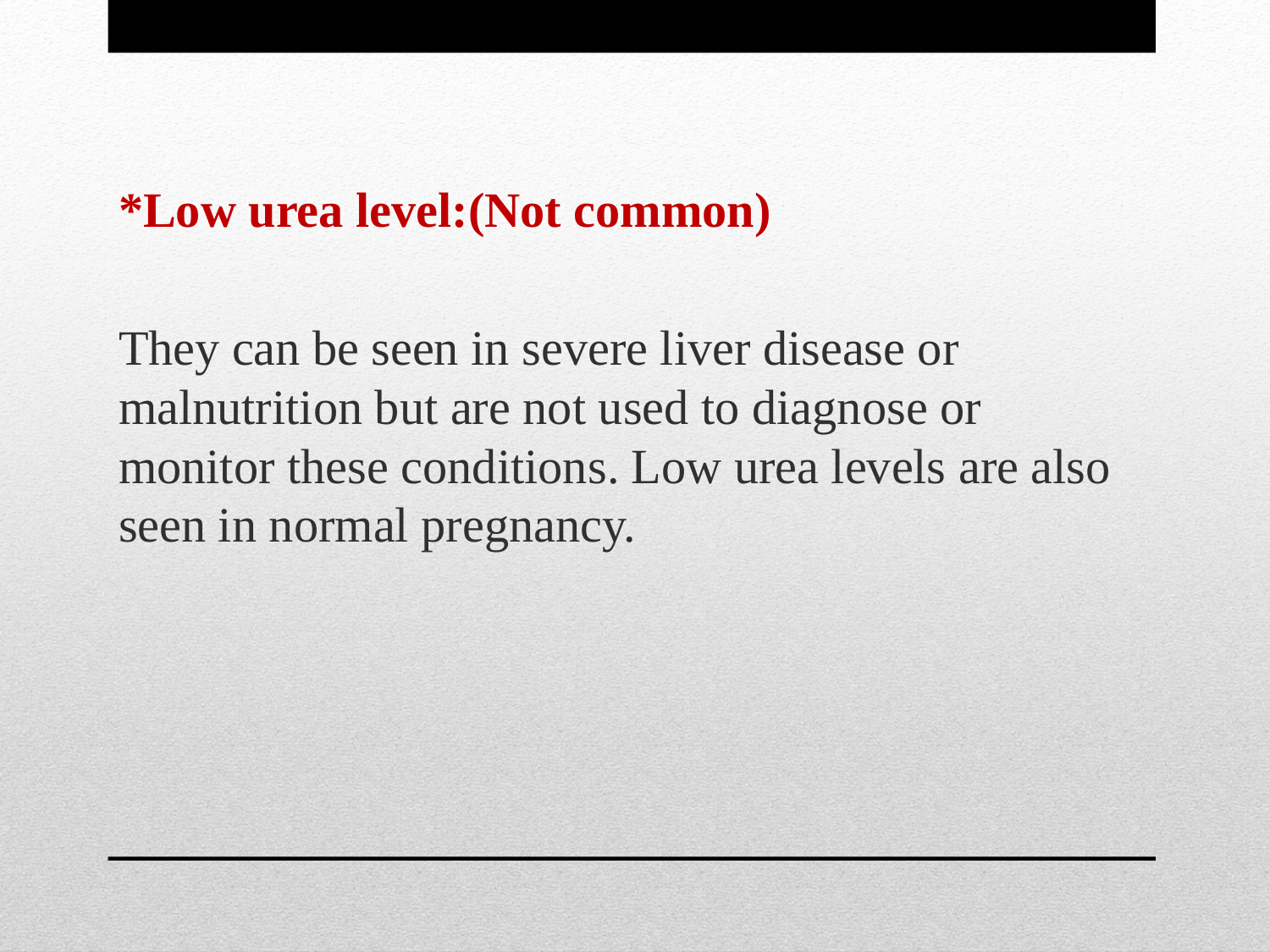

*Low urea level:(Not common)

They can be seen in severe liver disease or malnutrition but are not used to diagnose or monitor these conditions. Low urea levels are also seen in normal pregnancy.
#